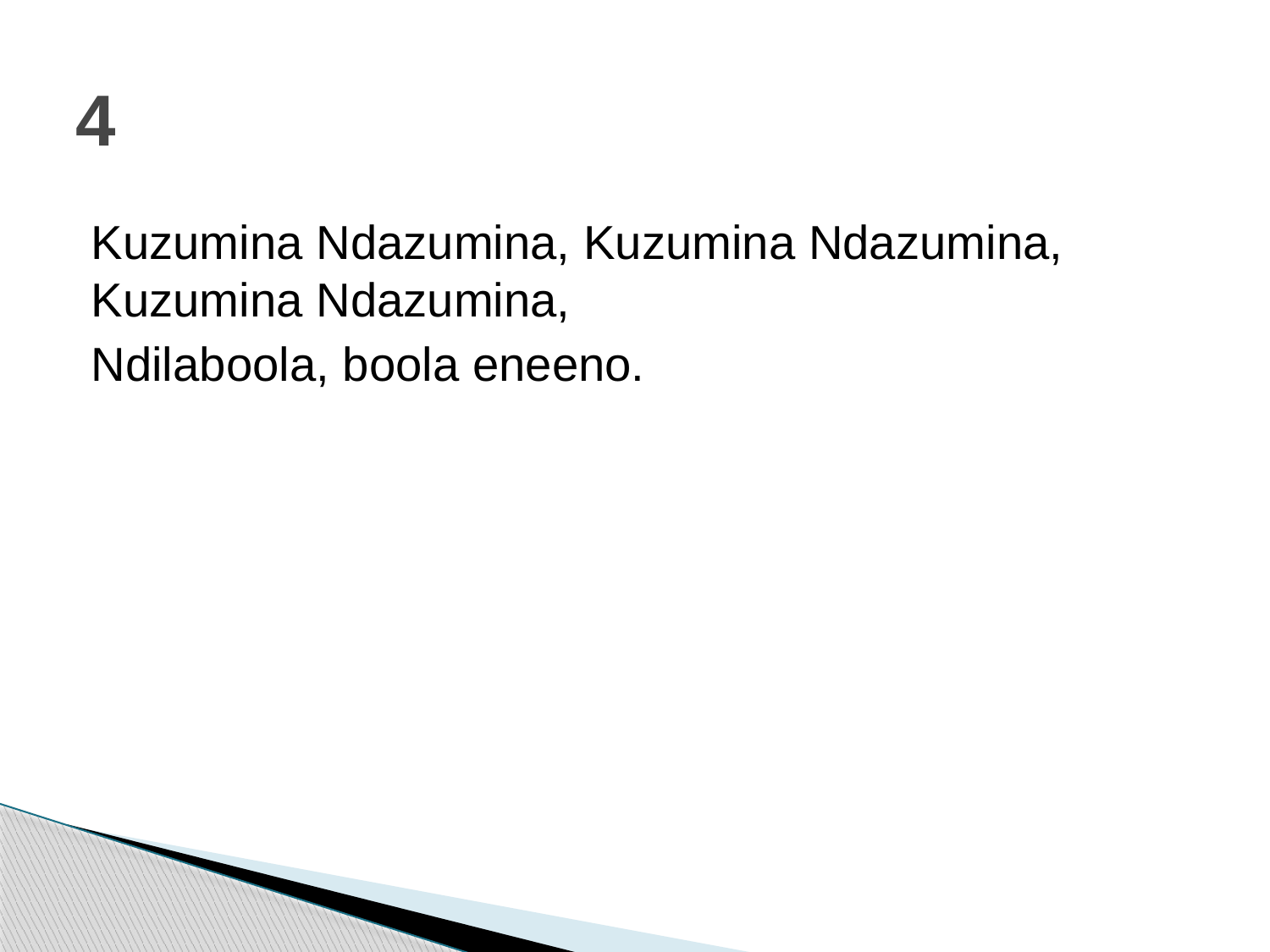

# 4
Kuzumina Ndazumina, Kuzumina Ndazumina, Kuzumina Ndazumina,
Ndilaboola, boola eneeno.